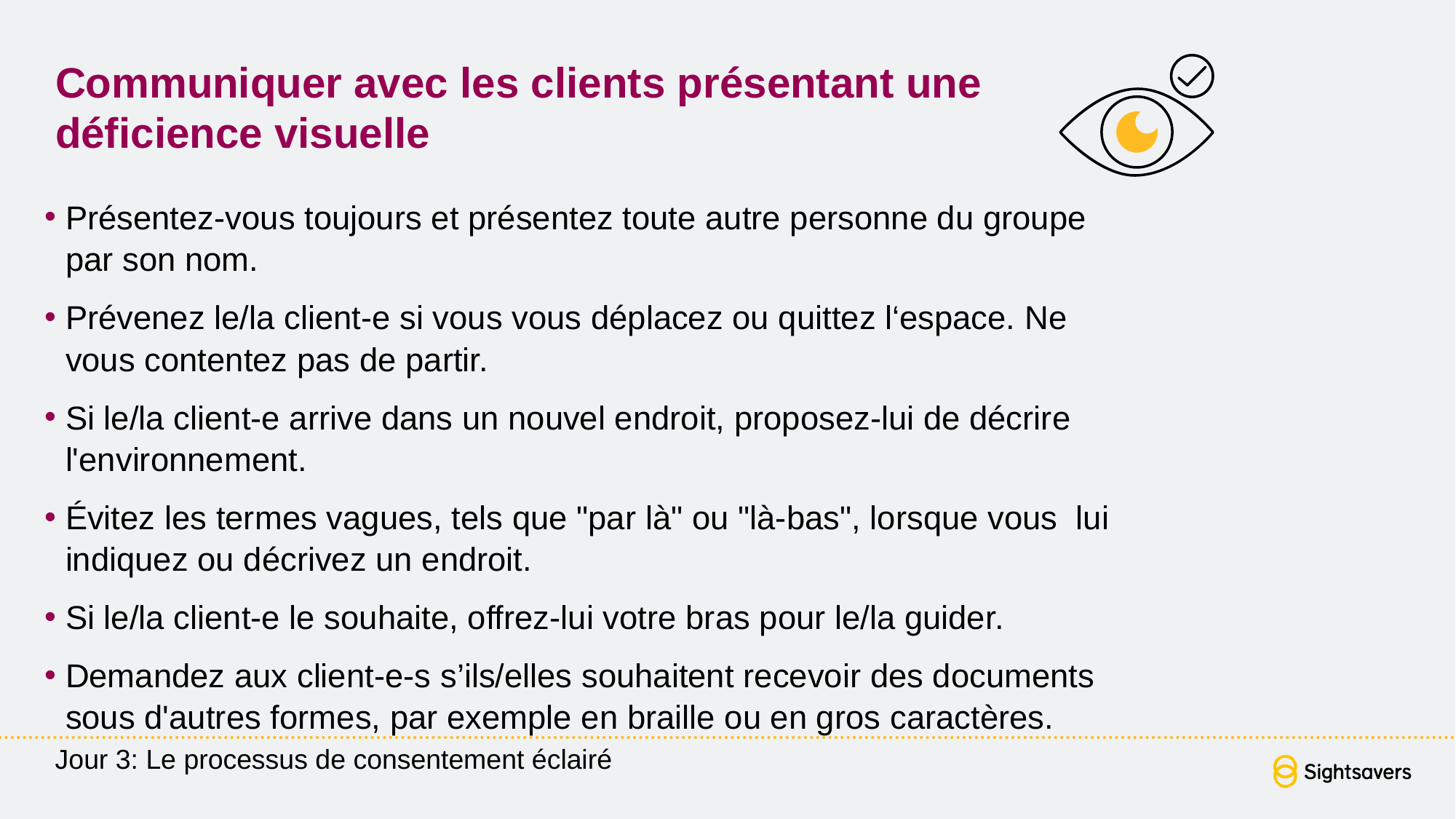

# Communiquer avec les clients présentant une déficience visuelle

Présentez-vous toujours et présentez toute autre personne du groupe par son nom.
Prévenez le/la client-e si vous vous déplacez ou quittez l‘espace. Ne vous contentez pas de partir.
Si le/la client-e arrive dans un nouvel endroit, proposez-lui de décrire l'environnement.
Évitez les termes vagues, tels que "par là" ou "là-bas", lorsque vous  lui indiquez ou décrivez un endroit.
Si le/la client-e le souhaite, offrez-lui votre bras pour le/la guider.
Demandez aux client-e-s s’ils/elles souhaitent recevoir des documents sous d'autres formes, par exemple en braille ou en gros caractères.
Jour 3: Le processus de consentement éclairé